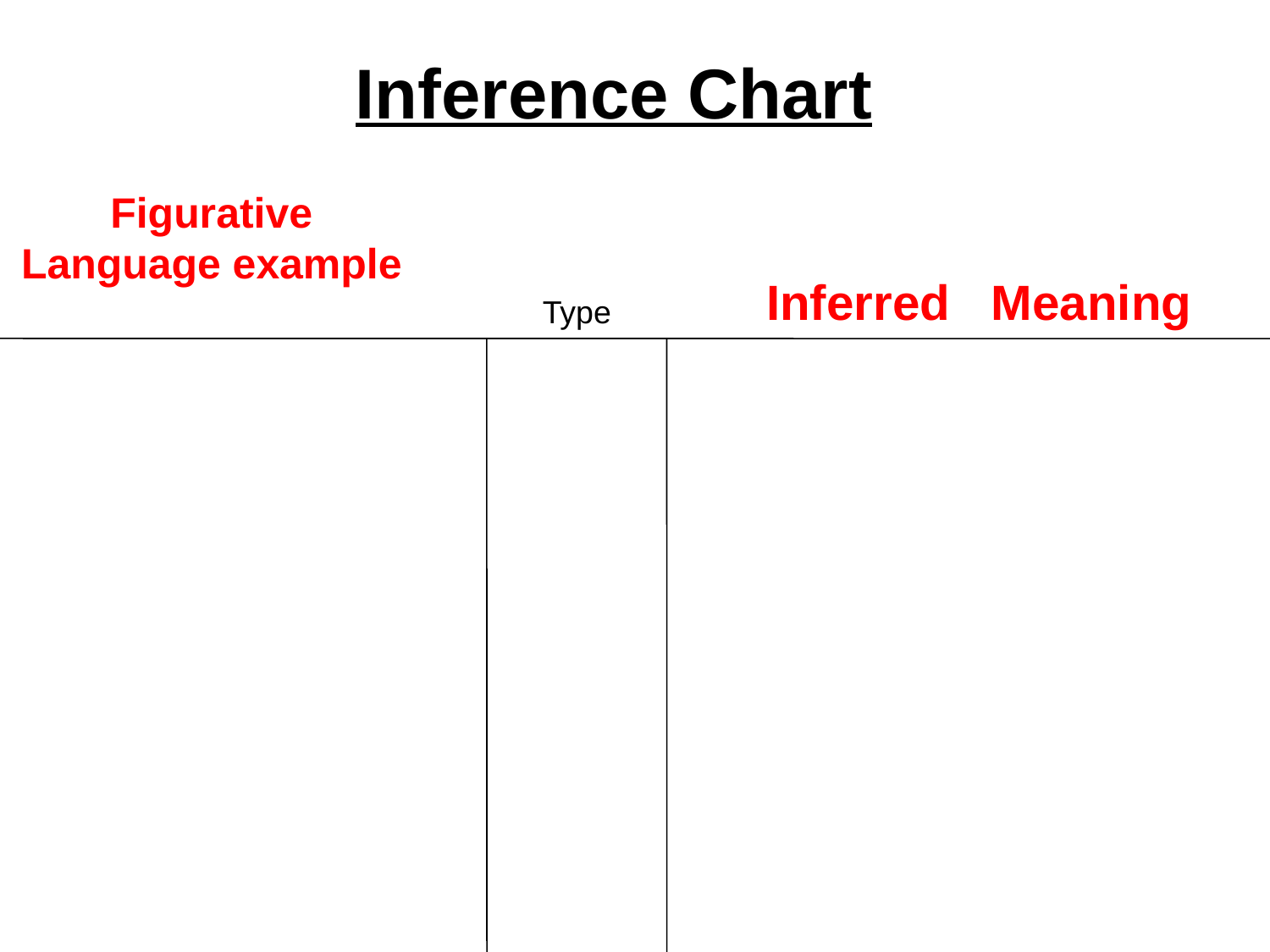

Inference Chart
Figurative Language example
Inferred   Meaning
Type